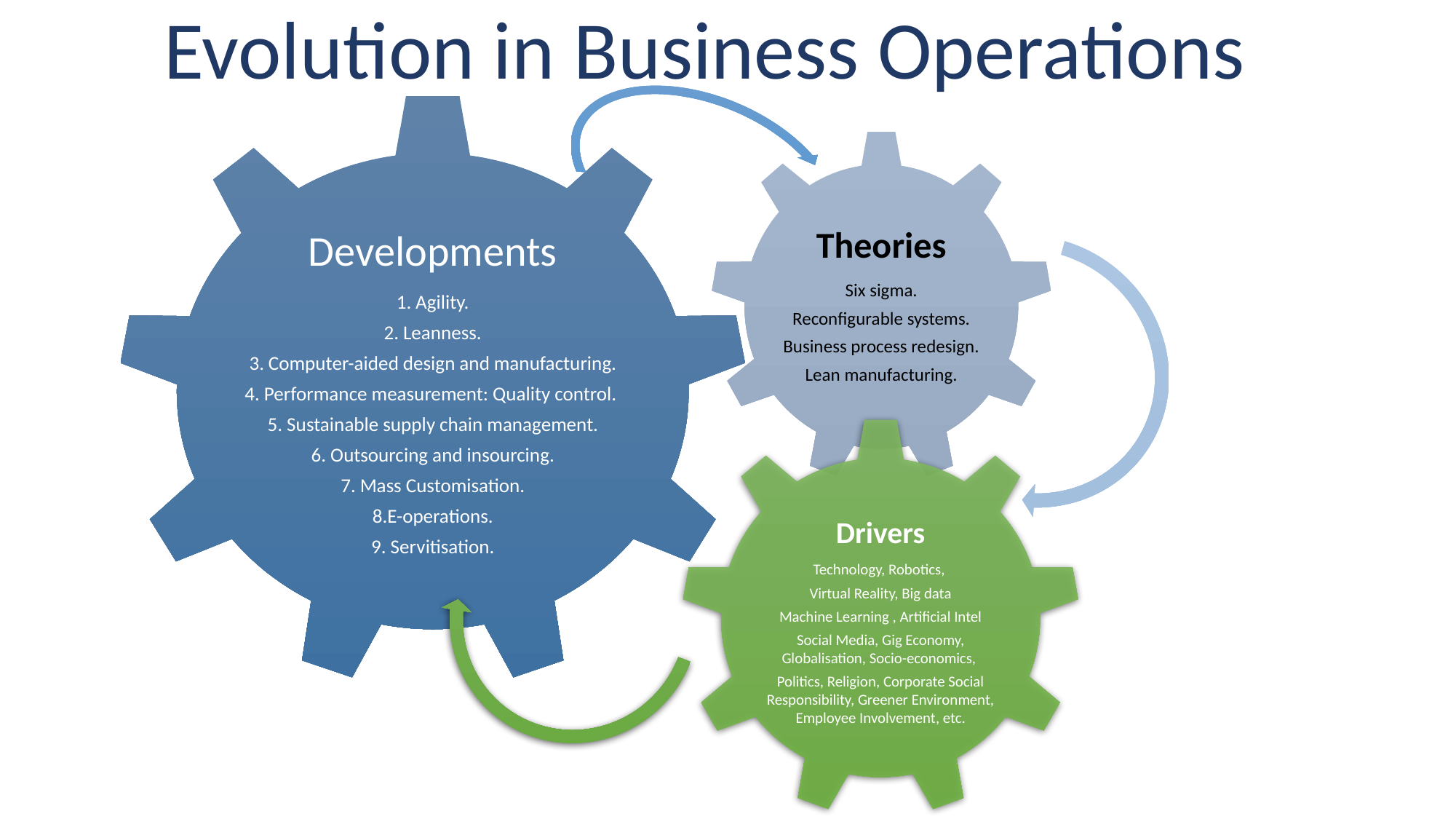

# Evolution in Business Operations
Theories
Six sigma.
Reconfigurable systems.
Business process redesign.
Lean manufacturing.

Developments
1. Agility.
2. Leanness.
3. Computer-aided design and manufacturing.
4. Performance measurement: Quality control.
5. Sustainable supply chain management.
6. Outsourcing and insourcing.
7. Mass Customisation.
8.E-operations.
9. Servitisation.

Drivers
Technology, Robotics,
Virtual Reality, Big data
Machine Learning , Artificial Intel
Social Media, Gig Economy, Globalisation, Socio-economics,
Politics, Religion, Corporate Social Responsibility, Greener Environment, Employee Involvement, etc.